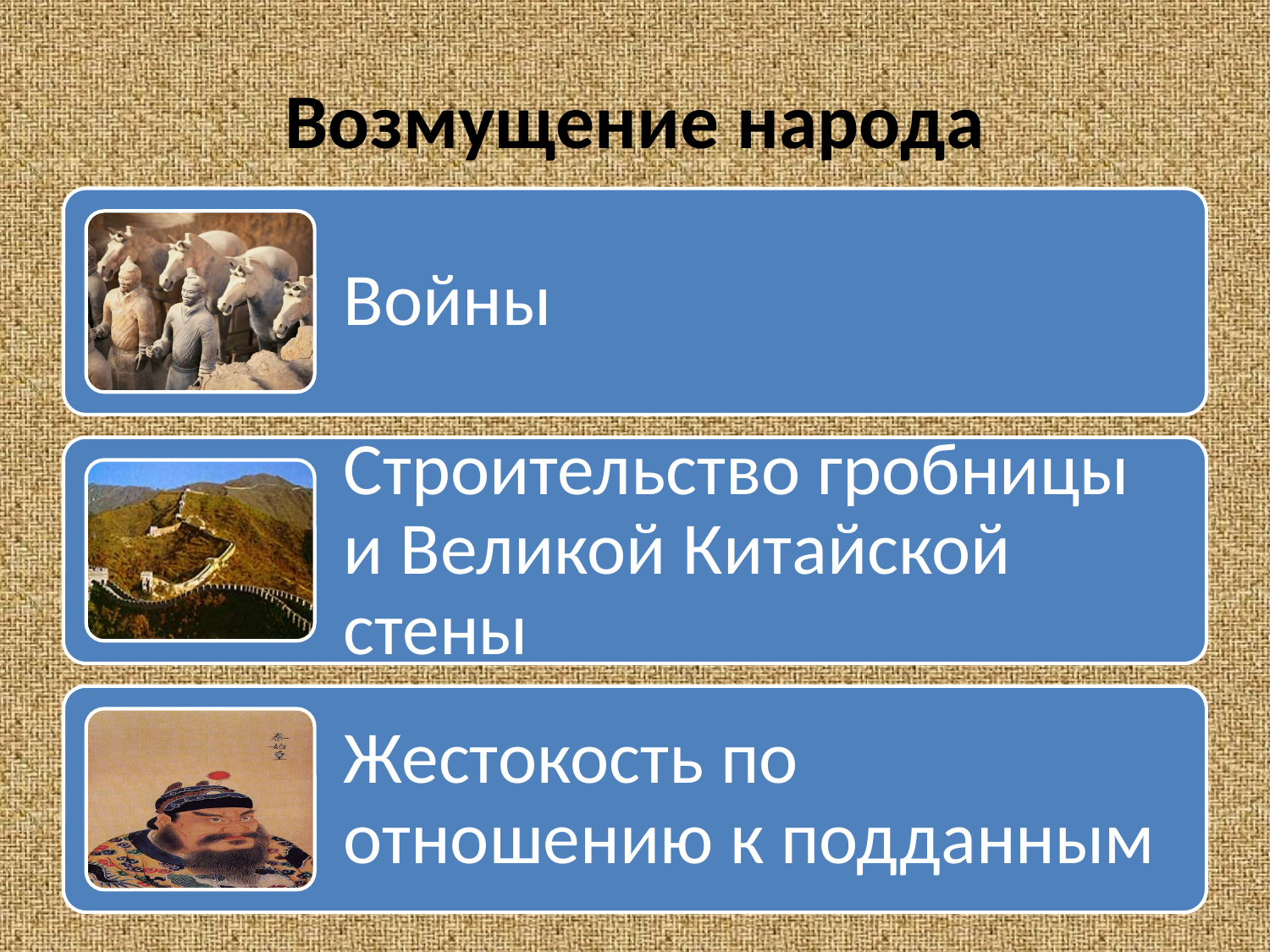

# Возмущение народа
Войны
Строительство гробницы и Великой Китайской стены
Жестокость по отношению к подданным